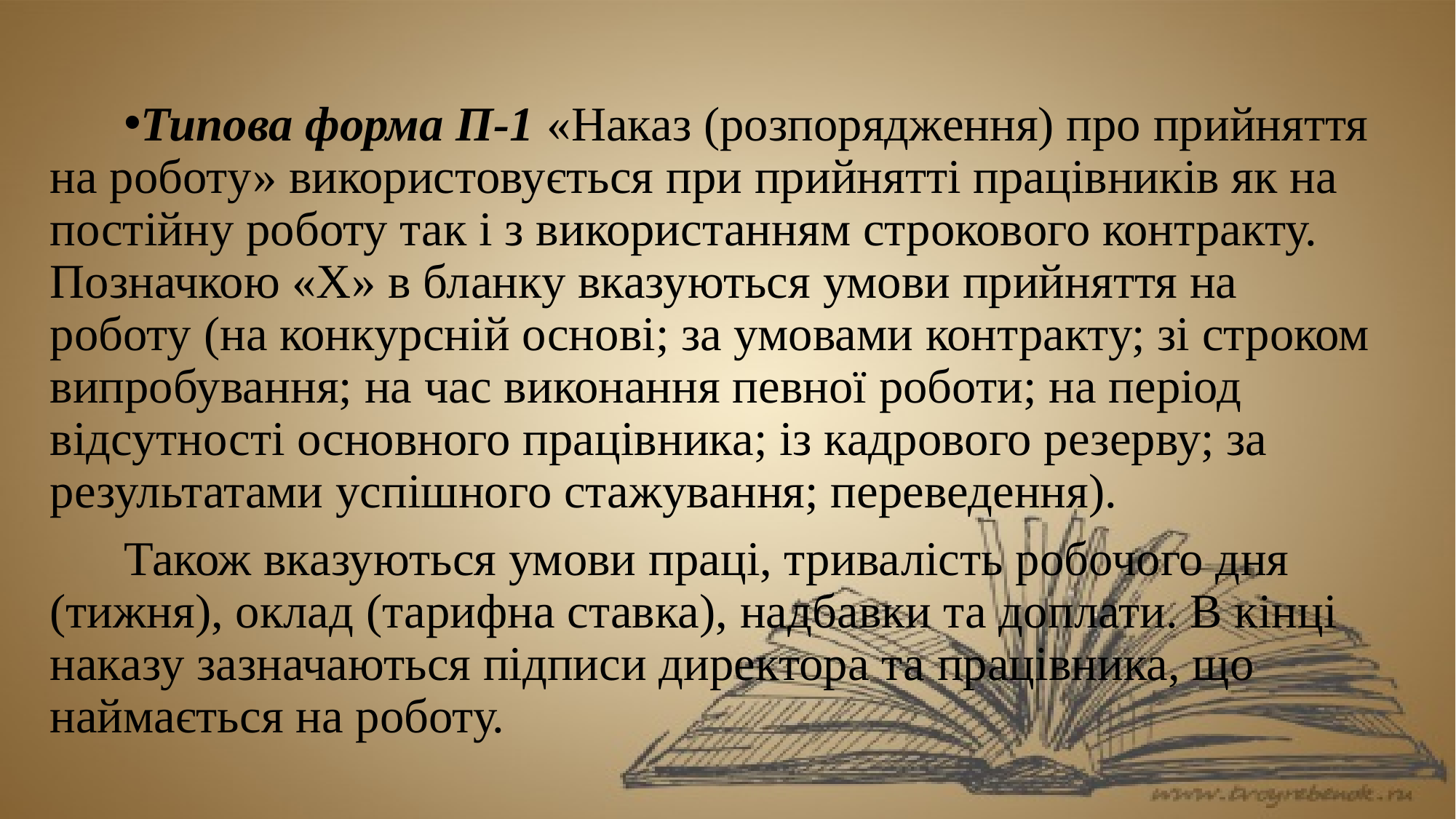

Типова форма П-1 «Наказ (розпорядження) про прийняття на роботу» використовується при прийнятті працівників як на постійну роботу так і з використанням строкового контракту. Позначкою «Х» в бланку вказуються умови прийняття на роботу (на конкурсній основі; за умовами контракту; зі строком випробування; на час виконання певної роботи; на період відсутності основного працівника; із кадрового резерву; за результатами успішного стажування; переведення).
Також вказуються умови праці, тривалість робочого дня (тижня), оклад (тарифна ставка), надбавки та доплати. В кінці наказу зазначаються підписи директора та працівника, що наймається на роботу.